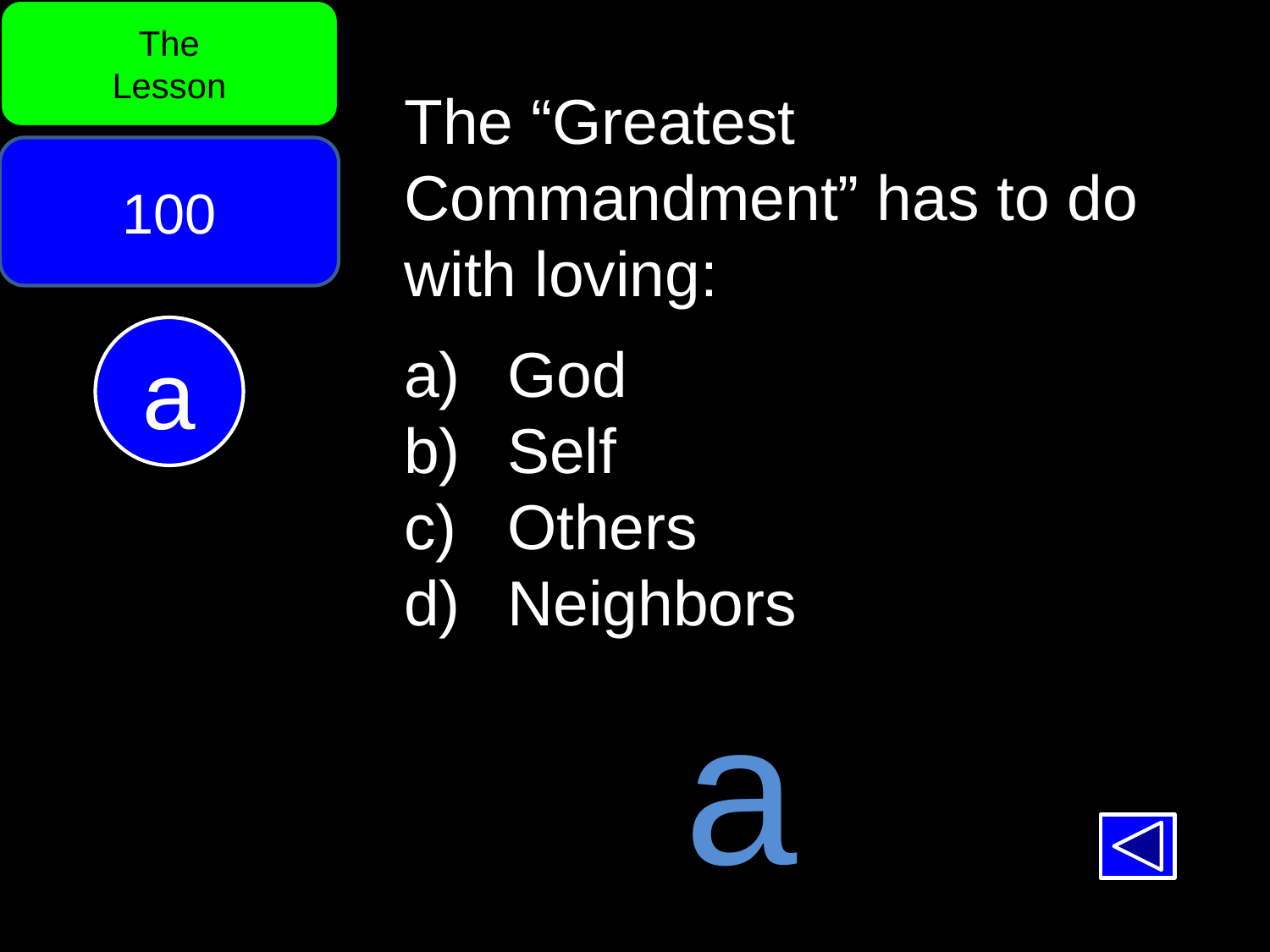

The
Lesson
The “Greatest Commandment” has to do with loving:

God
Self
Others
Neighbors
100
a
a